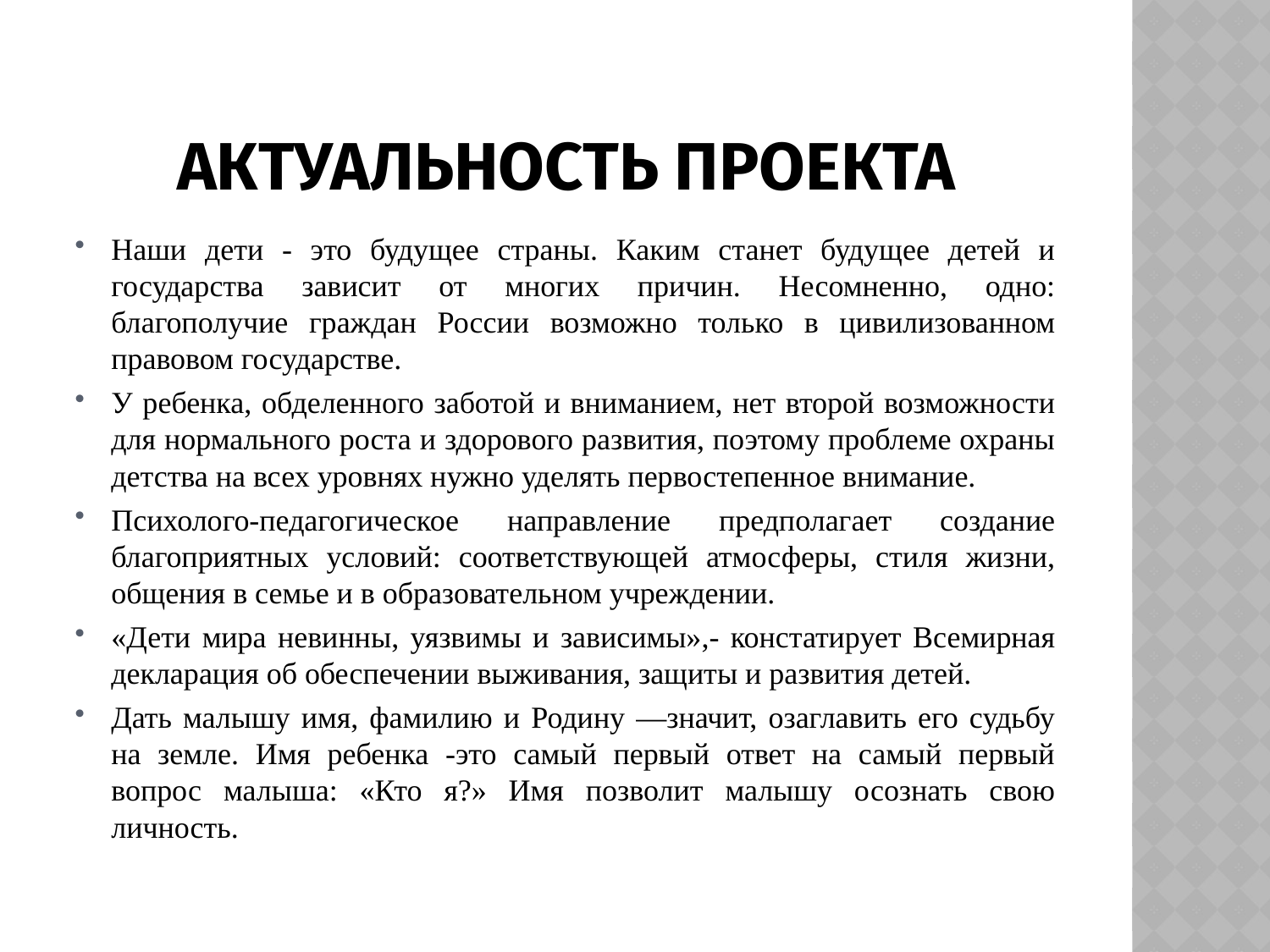

# Актуальность проекта
Наши дети - это будущее страны. Каким станет будущее детей и государства зависит от многих причин. Несомненно, одно: благополучие граждан России возможно только в цивилизованном правовом государстве.
У ребенка, обделенного заботой и вниманием, нет второй возможности для нормального роста и здорового развития, поэтому проблеме охраны детства на всех уровнях нужно уделять первостепенное внимание.
Психолого-педагогическое направление предполагает создание благоприятных условий: соответствующей атмосферы, стиля жизни, общения в семье и в образовательном учреждении.
«Дети мира невинны, уязвимы и зависимы»,- констатирует Всемирная декларация об обеспечении выживания, защиты и развития детей.
Дать малышу имя, фамилию и Родину —значит, озаглавить его судьбу на земле. Имя ребенка -это самый первый ответ на самый первый вопрос малыша: «Кто я?» Имя позволит малышу осознать свою личность.